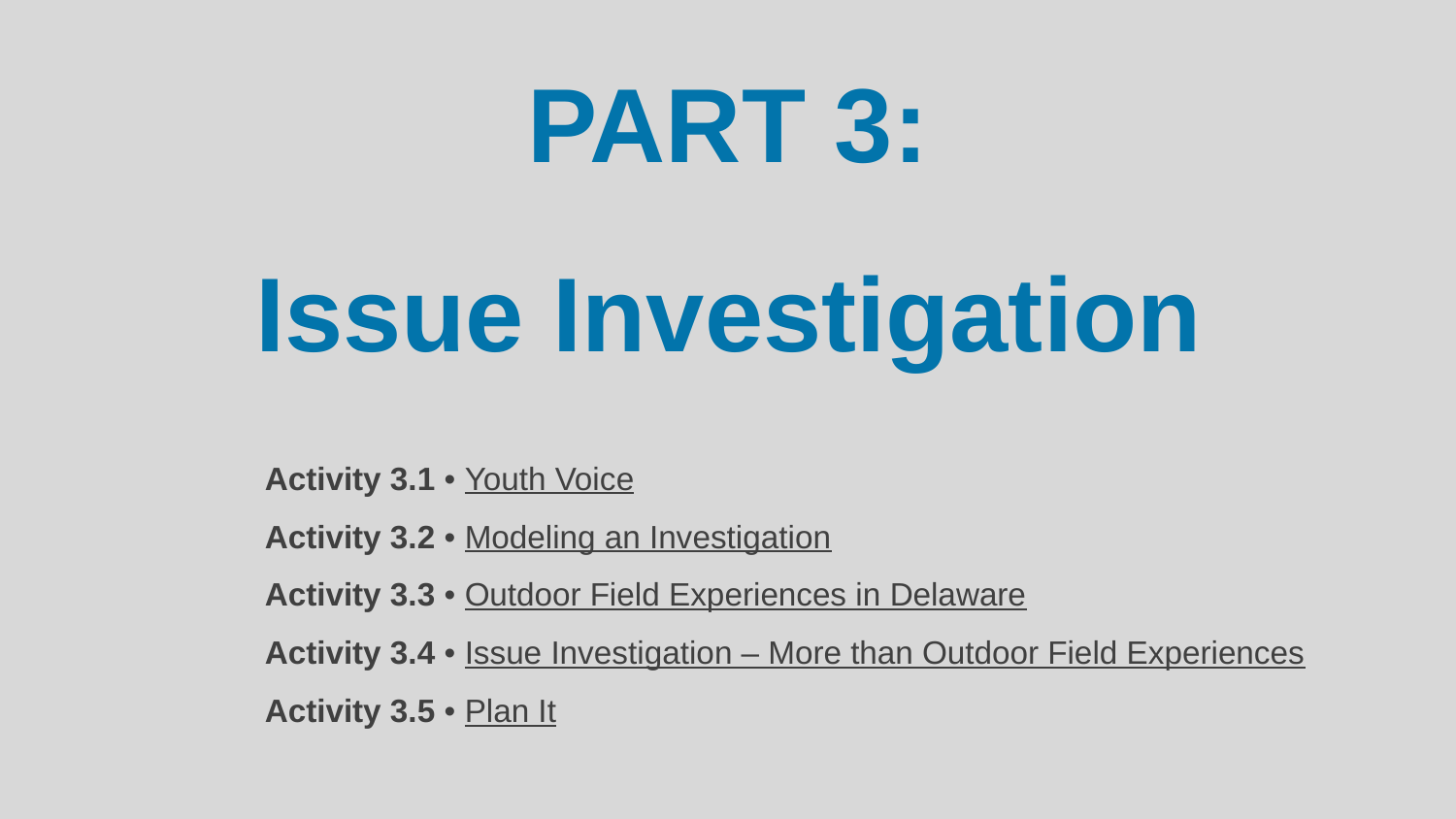

# PART 3: Issue Investigation
Activity 3.1 • Youth Voice
Activity 3.2 • Modeling an Investigation
Activity 3.3 • Outdoor Field Experiences in Delaware
Activity 3.4 • Issue Investigation – More than Outdoor Field Experiences
Activity 3.5 • Plan It